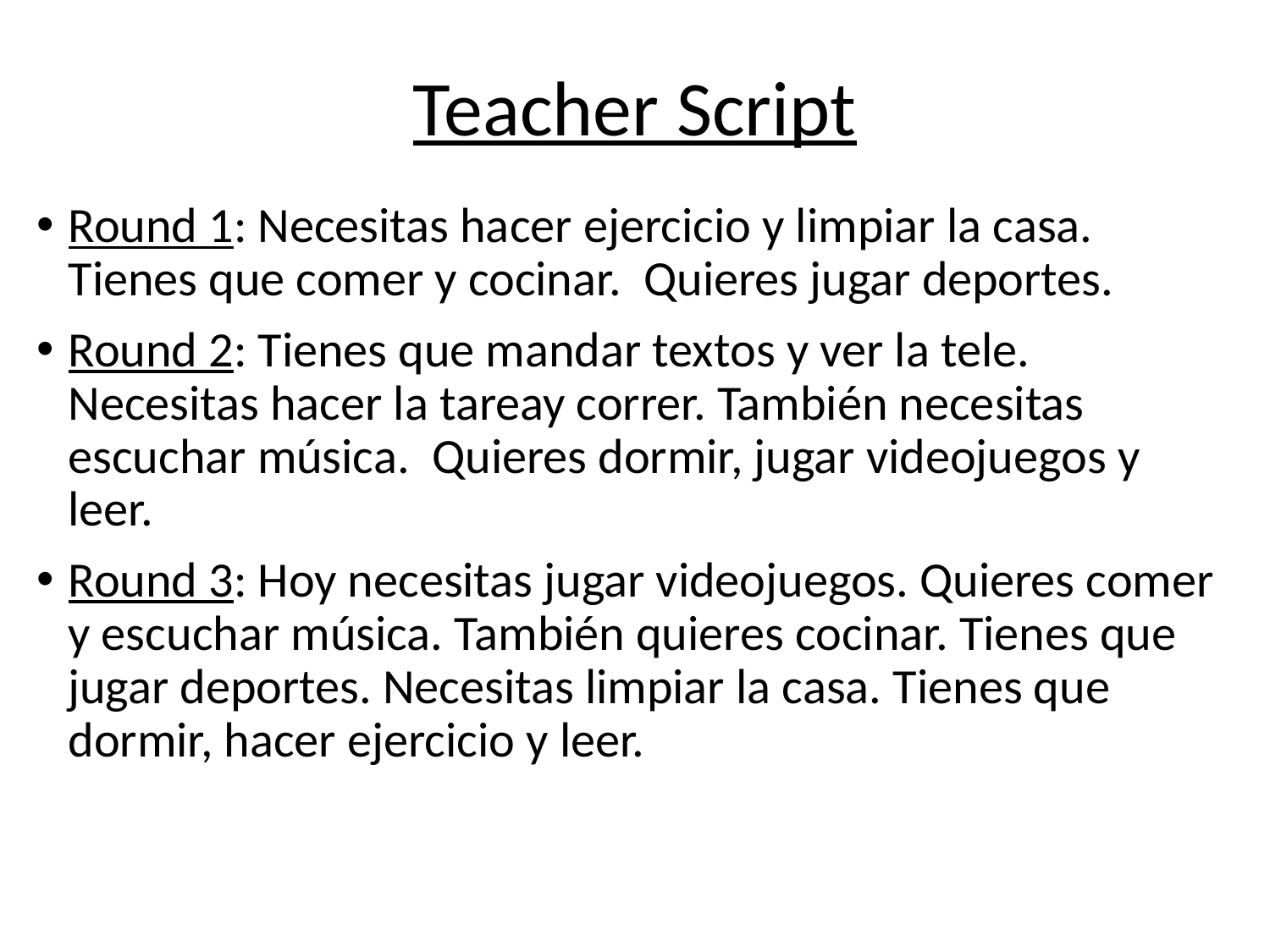

# Teacher Script
Round 1: Necesitas hacer ejercicio y limpiar la casa.  Tienes que comer y cocinar.  Quieres jugar deportes.
Round 2: Tienes que mandar textos y ver la tele.  Necesitas hacer la tareay correr. También necesitas escuchar música.  Quieres dormir, jugar videojuegos y leer.
Round 3: Hoy necesitas jugar videojuegos. Quieres comer y escuchar música. También quieres cocinar. Tienes que jugar deportes. Necesitas limpiar la casa. Tienes que dormir, hacer ejercicio y leer.